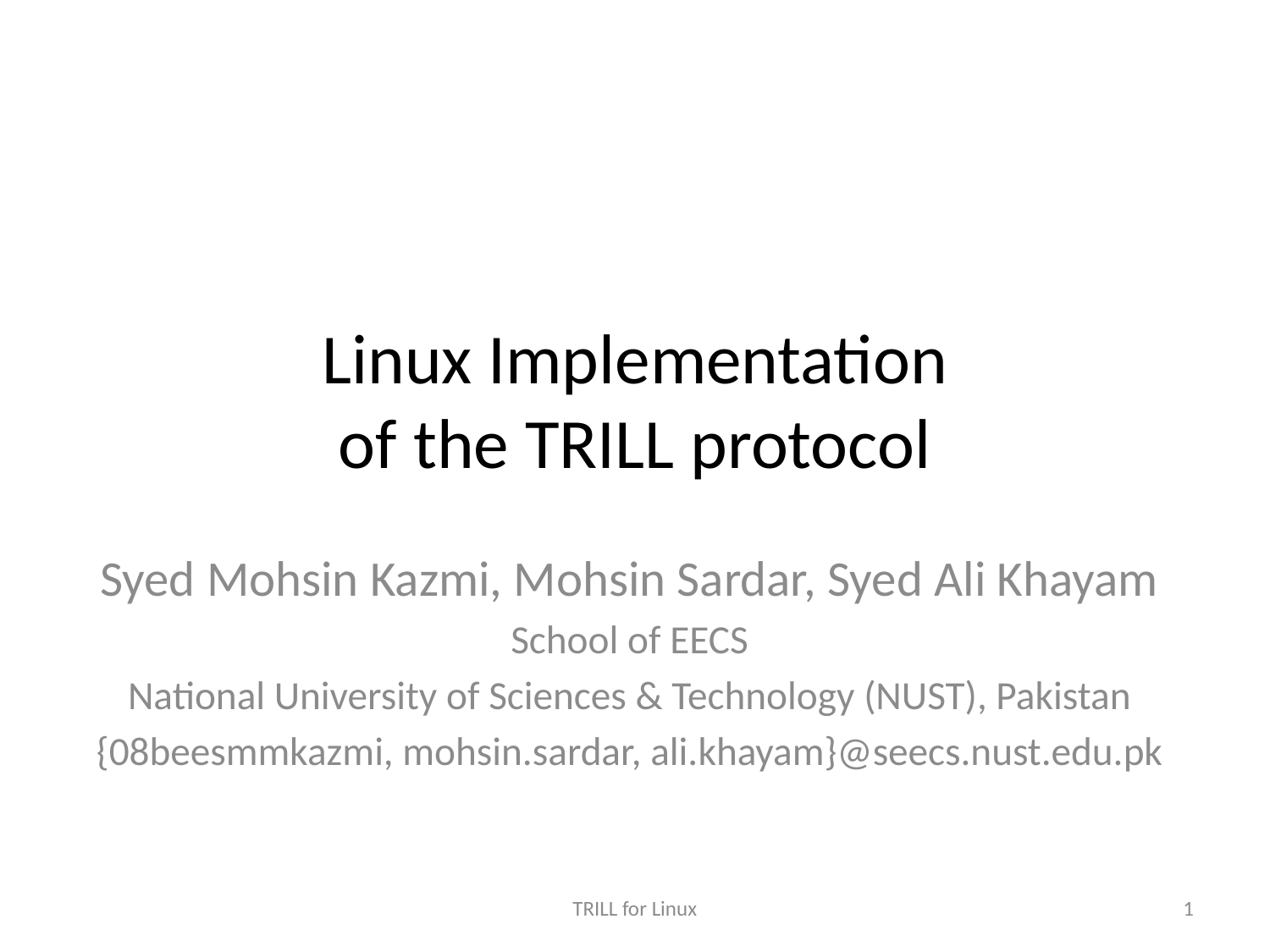

# Linux Implementation of the TRILL protocol
Syed Mohsin Kazmi, Mohsin Sardar, Syed Ali Khayam
School of EECS
National University of Sciences & Technology (NUST), Pakistan
{08beesmmkazmi, mohsin.sardar, ali.khayam}@seecs.nust.edu.pk
TRILL for Linux
1